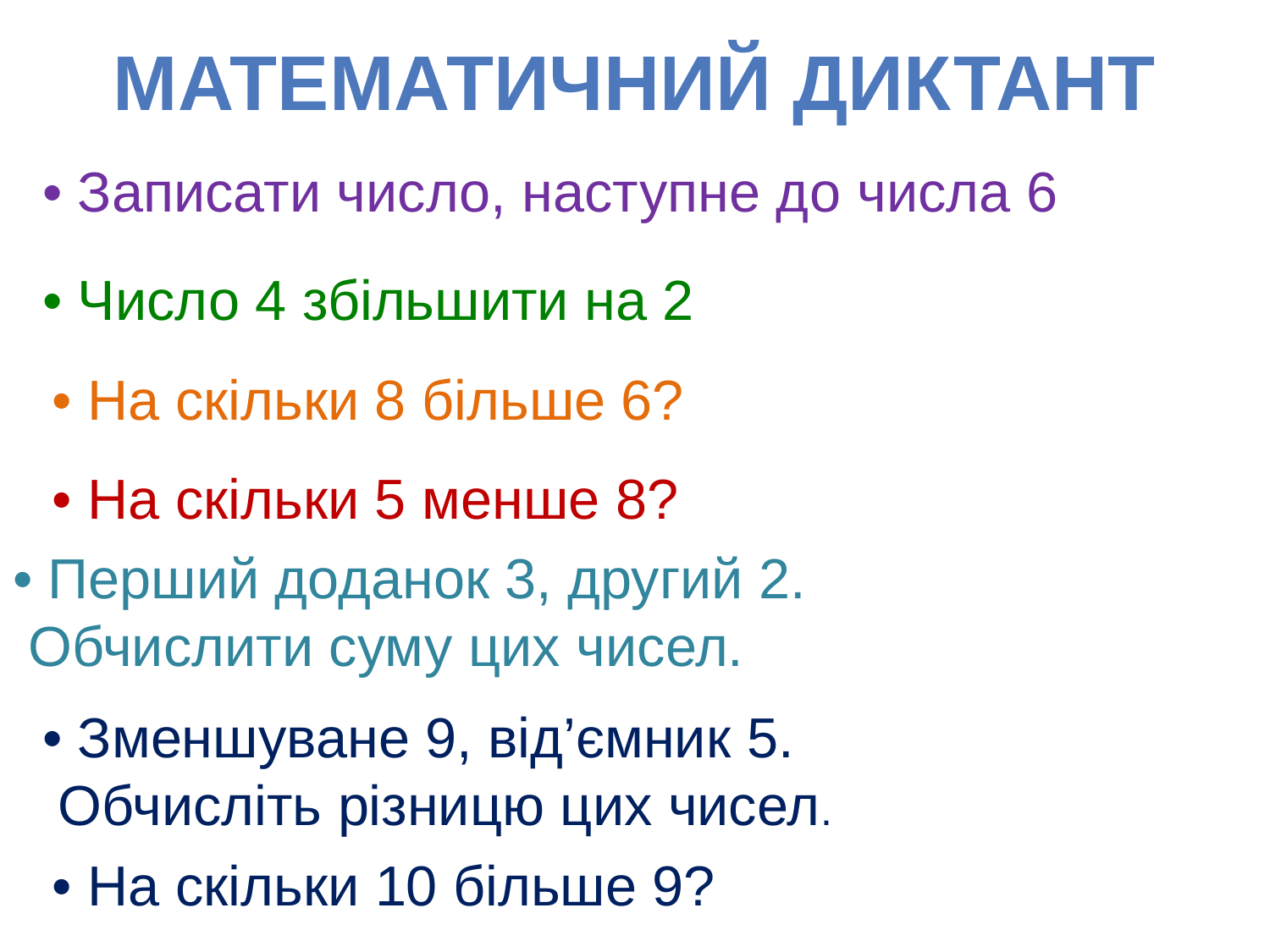

# МАТЕМАТИЧНИЙ ДИКТАНТ
• Записати число, наступне до числа 6
• Число 4 збільшити на 2
• На скільки 8 більше 6?
• На скільки 5 менше 8?
• Перший доданок 3, другий 2.
 Обчислити суму цих чисел.
• Зменшуване 9, від’ємник 5.
 Обчисліть різницю цих чисел.
• На скільки 10 більше 9?